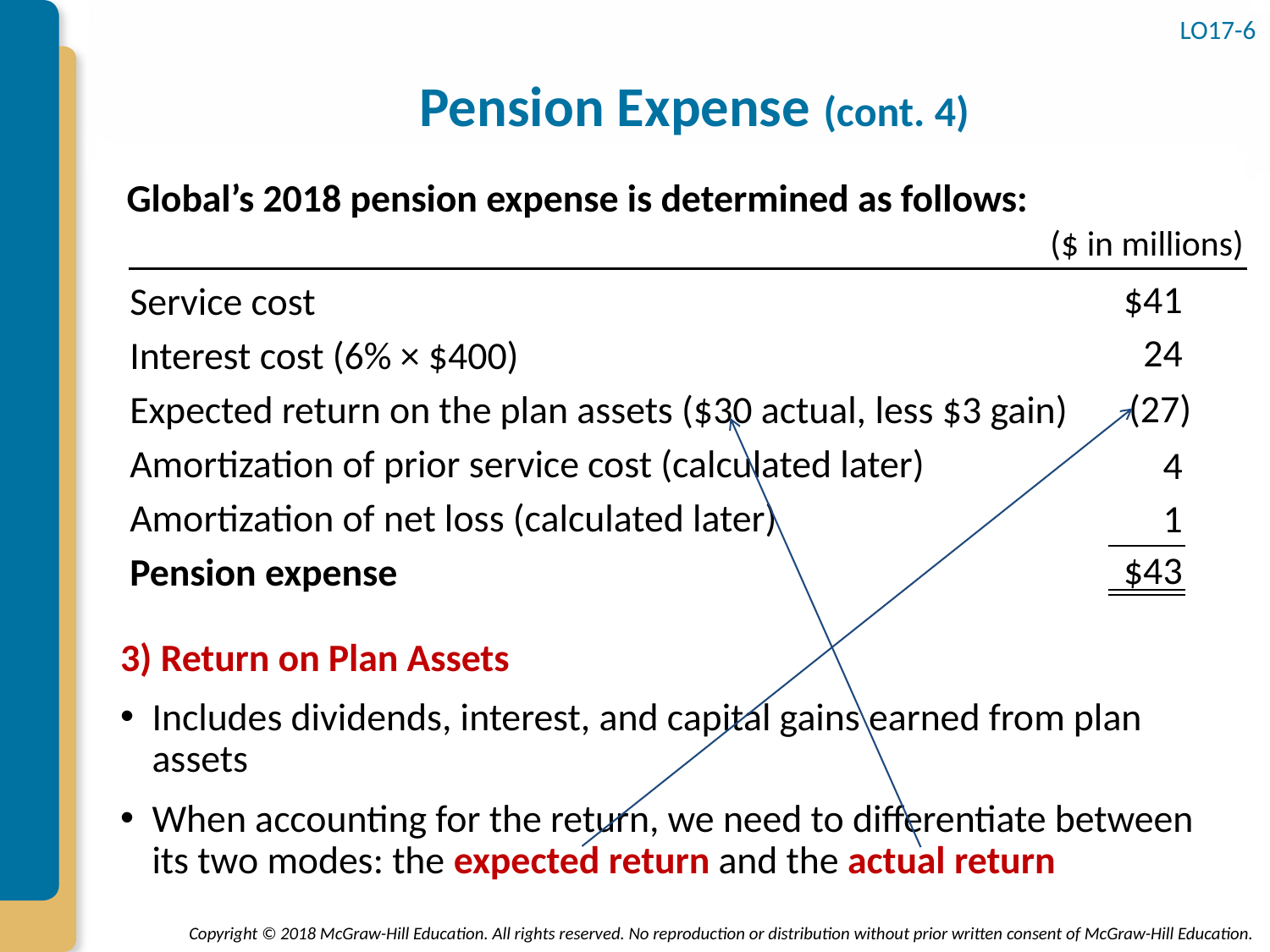

# Pension Expense (cont. 4)
LO17-6
Global’s 2018 pension expense is determined as follows:

3) Return on Plan Assets
Includes dividends, interest, and capital gains earned from plan assets
When accounting for the return, we need to differentiate between its two modes: the expected return and the actual return
($ in millions)
$41
Service cost
24
Interest cost (6% × $400)
(27)
Expected return on the plan assets ($30 actual, less $3 gain)
Amortization of prior service cost (calculated later)
4
Amortization of net loss (calculated later)
1
$43
Pension expense